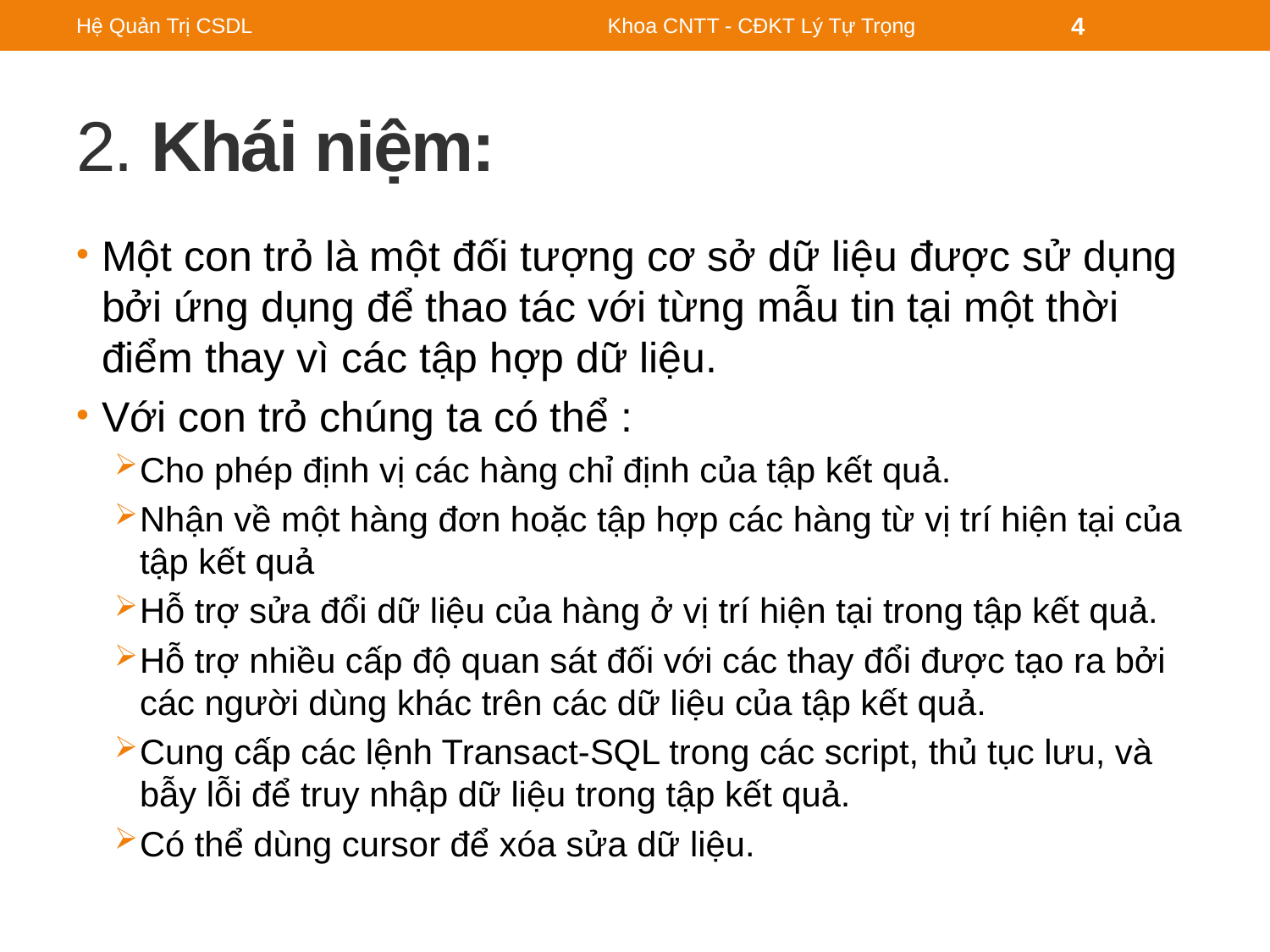

Hệ Quản Trị CSDL
Khoa CNTT - CĐKT Lý Tự Trọng
4
# 2. Khái niệm:
Một con trỏ là một đối tượng cơ sở dữ liệu được sử dụng bởi ứng dụng để thao tác với từng mẫu tin tại một thời điểm thay vì các tập hợp dữ liệu.
Với con trỏ chúng ta có thể :
Cho phép định vị các hàng chỉ định của tập kết quả.
Nhận về một hàng đơn hoặc tập hợp các hàng từ vị trí hiện tại của tập kết quả
Hỗ trợ sửa đổi dữ liệu của hàng ở vị trí hiện tại trong tập kết quả.
Hỗ trợ nhiều cấp độ quan sát đối với các thay đổi được tạo ra bởi các người dùng khác trên các dữ liệu của tập kết quả.
Cung cấp các lệnh Transact-SQL trong các script, thủ tục lưu, và bẫy lỗi để truy nhập dữ liệu trong tập kết quả.
Có thể dùng cursor để xóa sửa dữ liệu.